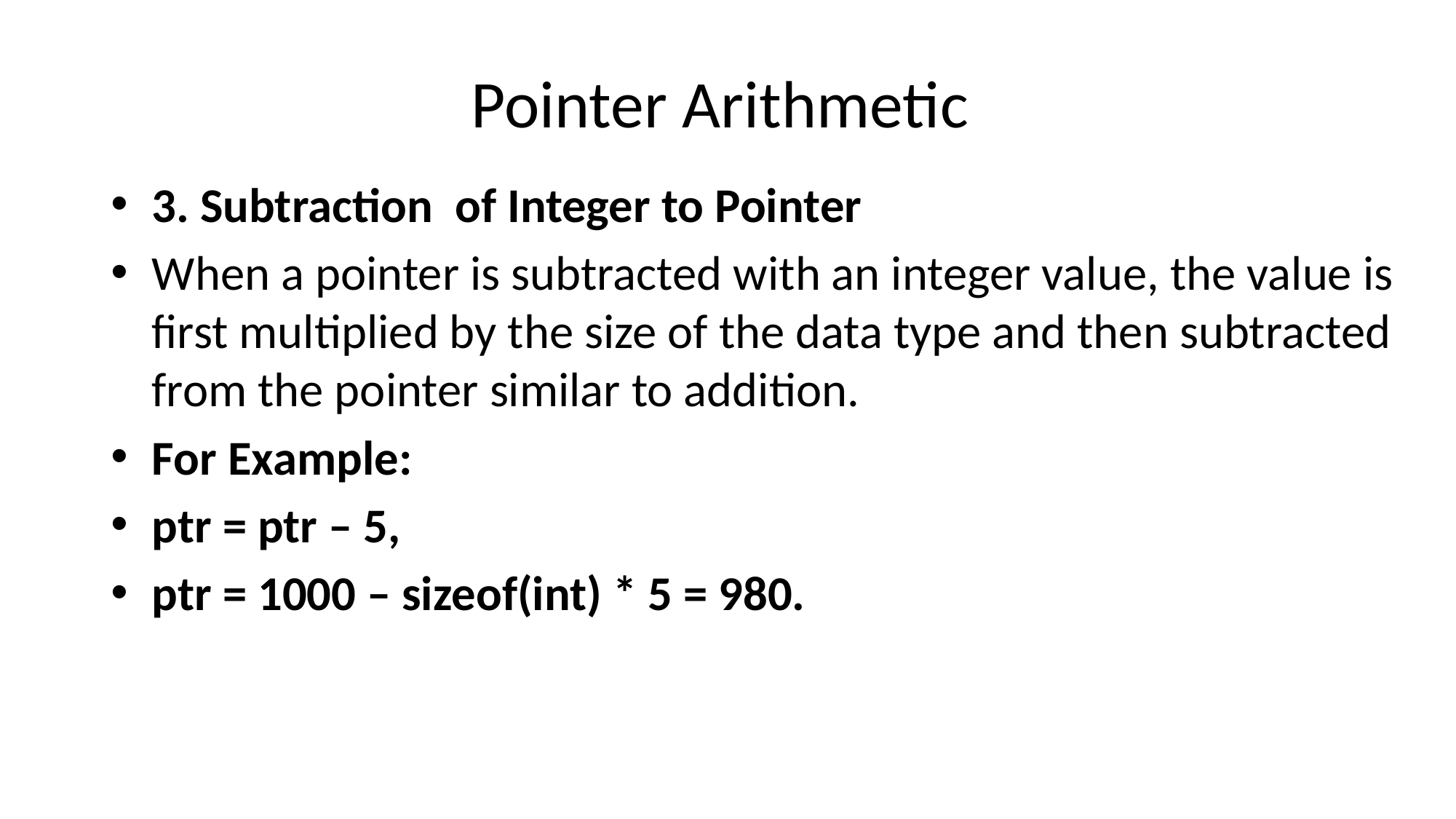

# Pointer Arithmetic
3. Subtraction  of Integer to Pointer
When a pointer is subtracted with an integer value, the value is first multiplied by the size of the data type and then subtracted from the pointer similar to addition.
For Example:
ptr = ptr – 5,
ptr = 1000 – sizeof(int) * 5 = 980.